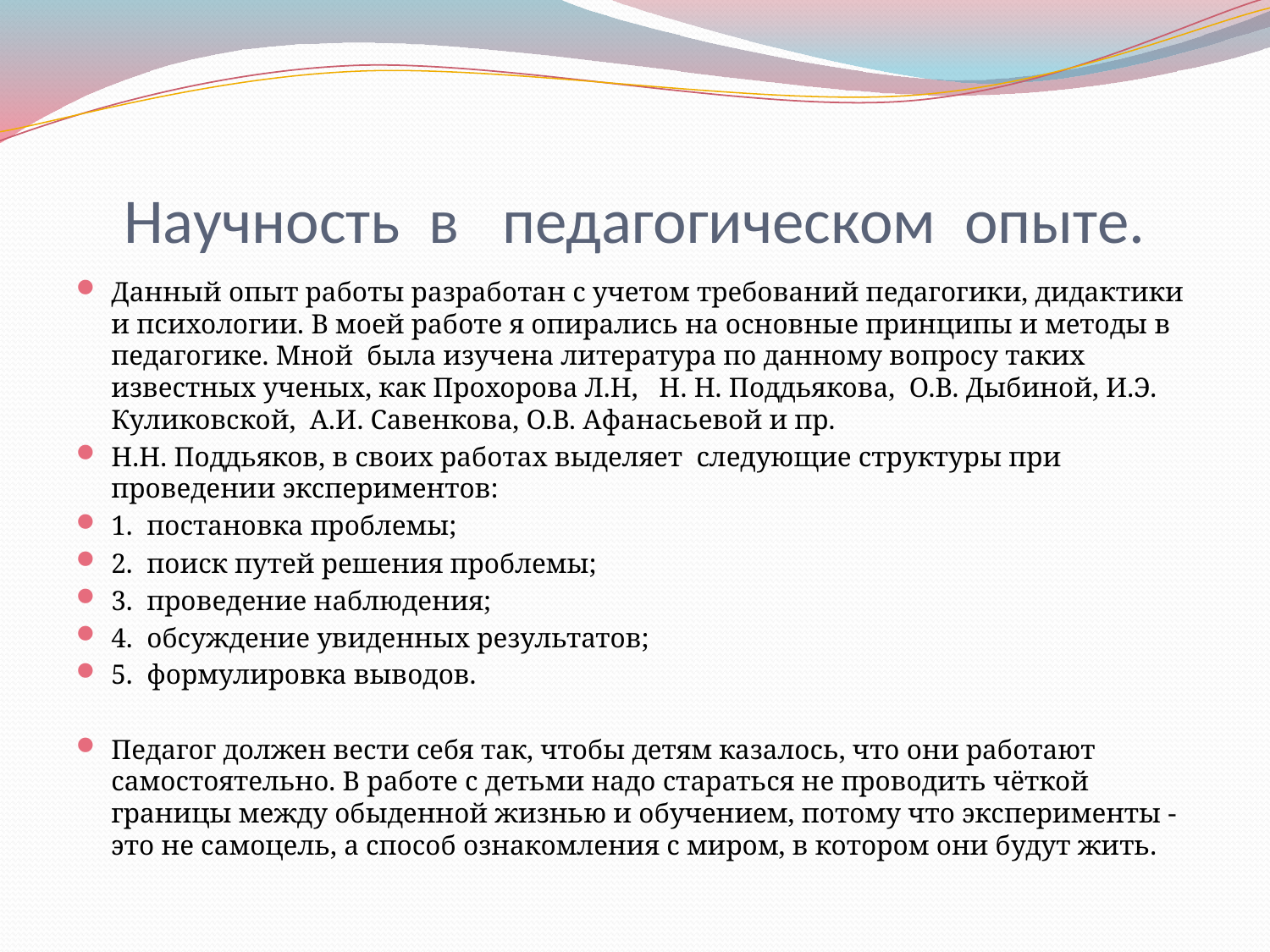

# Научность  в   педагогическом  опыте.
Данный опыт работы разработан с учетом требований педагогики, дидактики и психологии. В моей работе я опирались на основные принципы и методы в педагогике. Мной  была изучена литература по данному вопросу таких известных ученых, как Прохорова Л.Н,   Н. Н. Поддьякова,  О.В. Дыбиной, И.Э. Куликовской,  А.И. Савенкова, О.В. Афанасьевой и пр.
Н.Н. Поддьяков, в своих работах выделяет  следующие структуры при проведении экспериментов:
1.  постановка проблемы;
2.  поиск путей решения проблемы;
3.  проведение наблюдения;
4.  обсуждение увиденных результатов;
5.  формулировка выводов.

Педагог должен вести себя так, чтобы детям казалось, что они работают самостоятельно. В работе с детьми надо стараться не проводить чёткой границы между обыденной жизнью и обучением, потому что эксперименты - это не самоцель, а способ ознакомления с миром, в котором они будут жить.